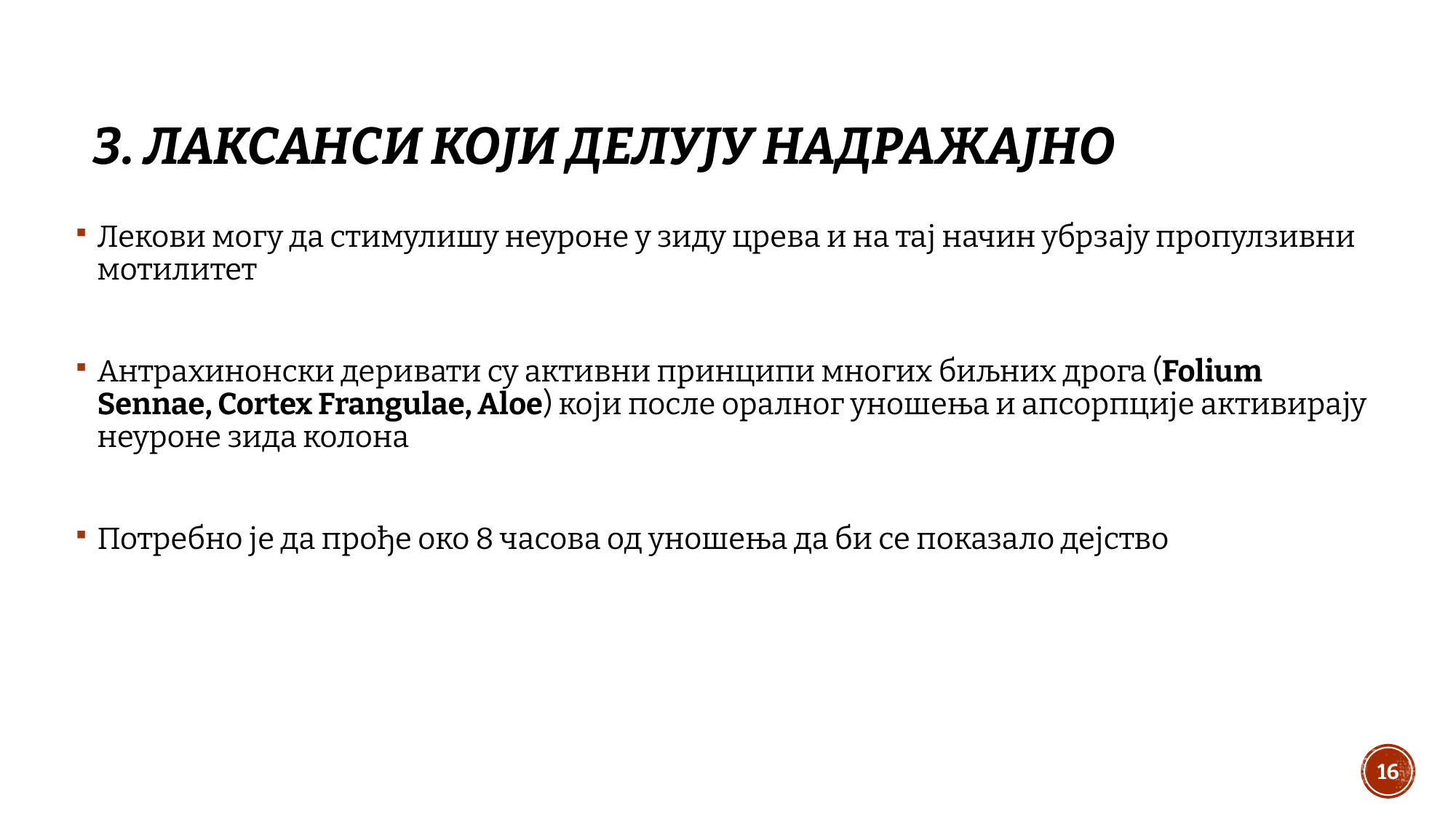

# 3. Лаксанси који делују надражајно
Лекови могу да стимулишу неуроне у зиду црева и на тај начин убрзају пропулзивни мотилитет

Антрахинонски деривати су активни принципи многих биљних дрога (Folium Sennae, Cortex Frangulae, Aloe) који после оралног уношења и апсорпције активирају неуроне зида колона

Потребно је да прође око 8 часова од уношења да би се показало дејство

16